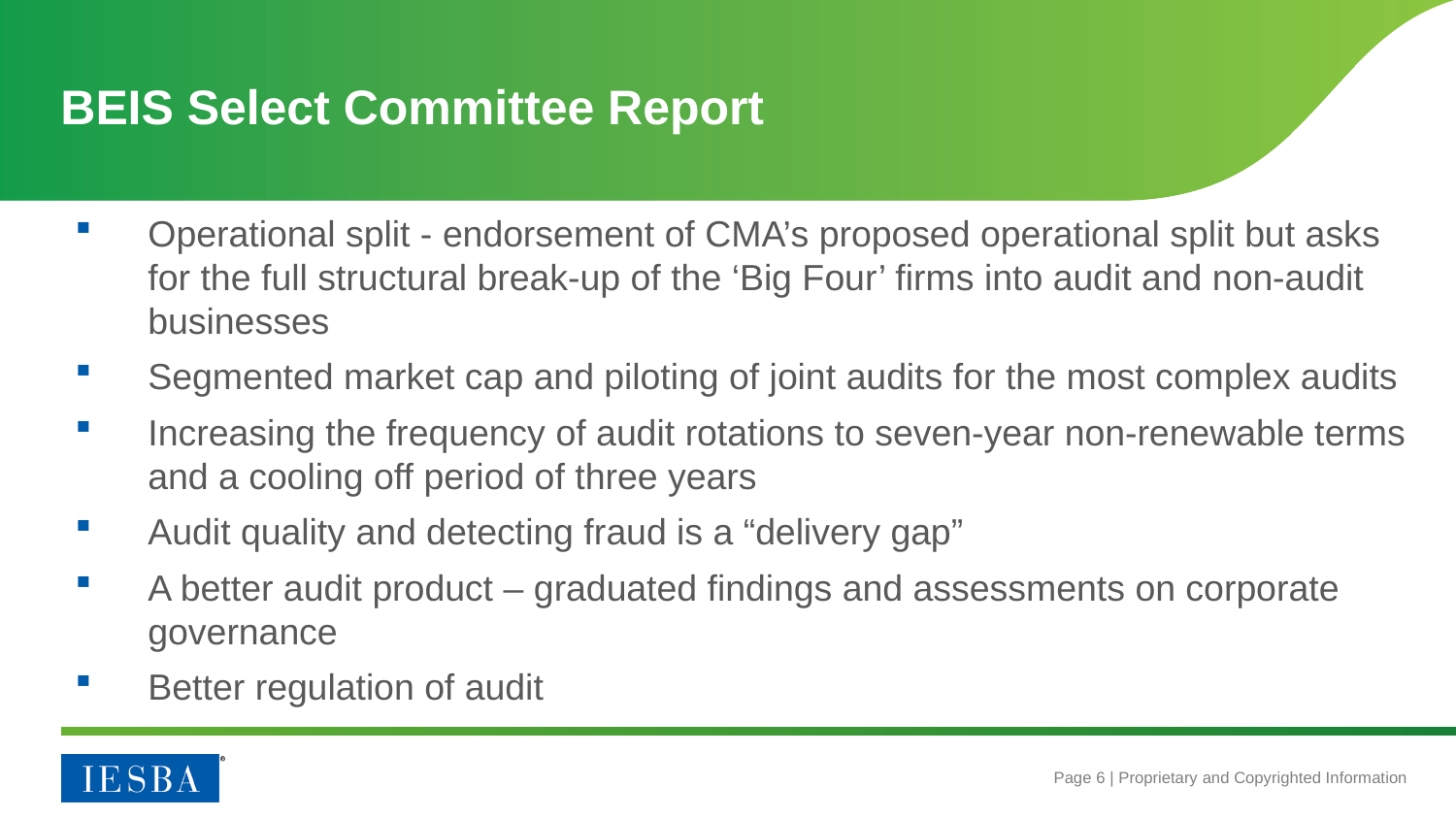

# BEIS Select Committee Report
Operational split - endorsement of CMA’s proposed operational split but asks for the full structural break-up of the ‘Big Four’ firms into audit and non-audit businesses
Segmented market cap and piloting of joint audits for the most complex audits
Increasing the frequency of audit rotations to seven-year non-renewable terms and a cooling off period of three years
Audit quality and detecting fraud is a “delivery gap”
A better audit product – graduated findings and assessments on corporate governance
Better regulation of audit